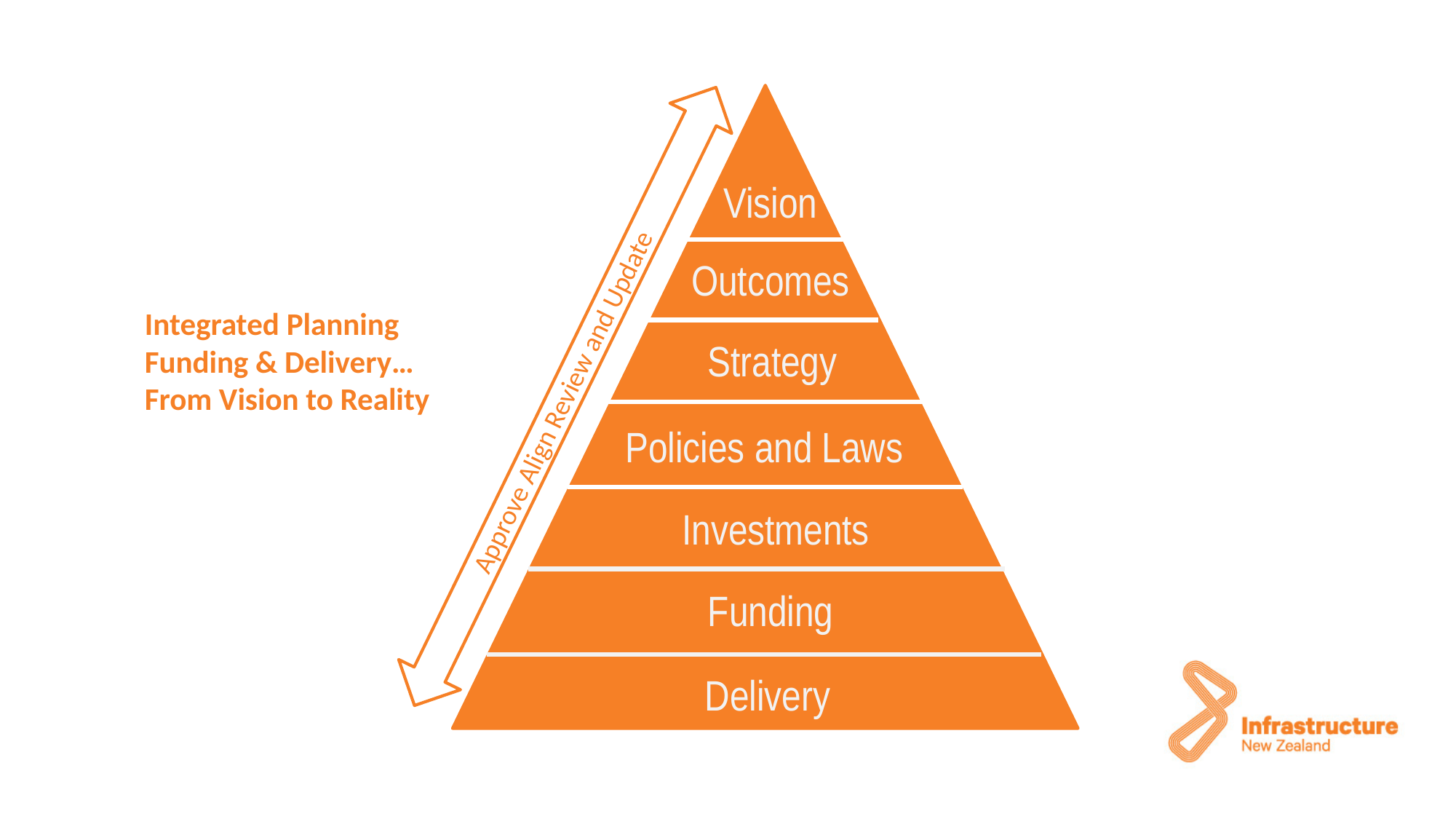

Approve Align Review and Update

Vision
Outcomes
# Integrated Planning Funding & Delivery… From Vision to Reality
Strategy
Policies and Laws
Investments
Funding
Delivery